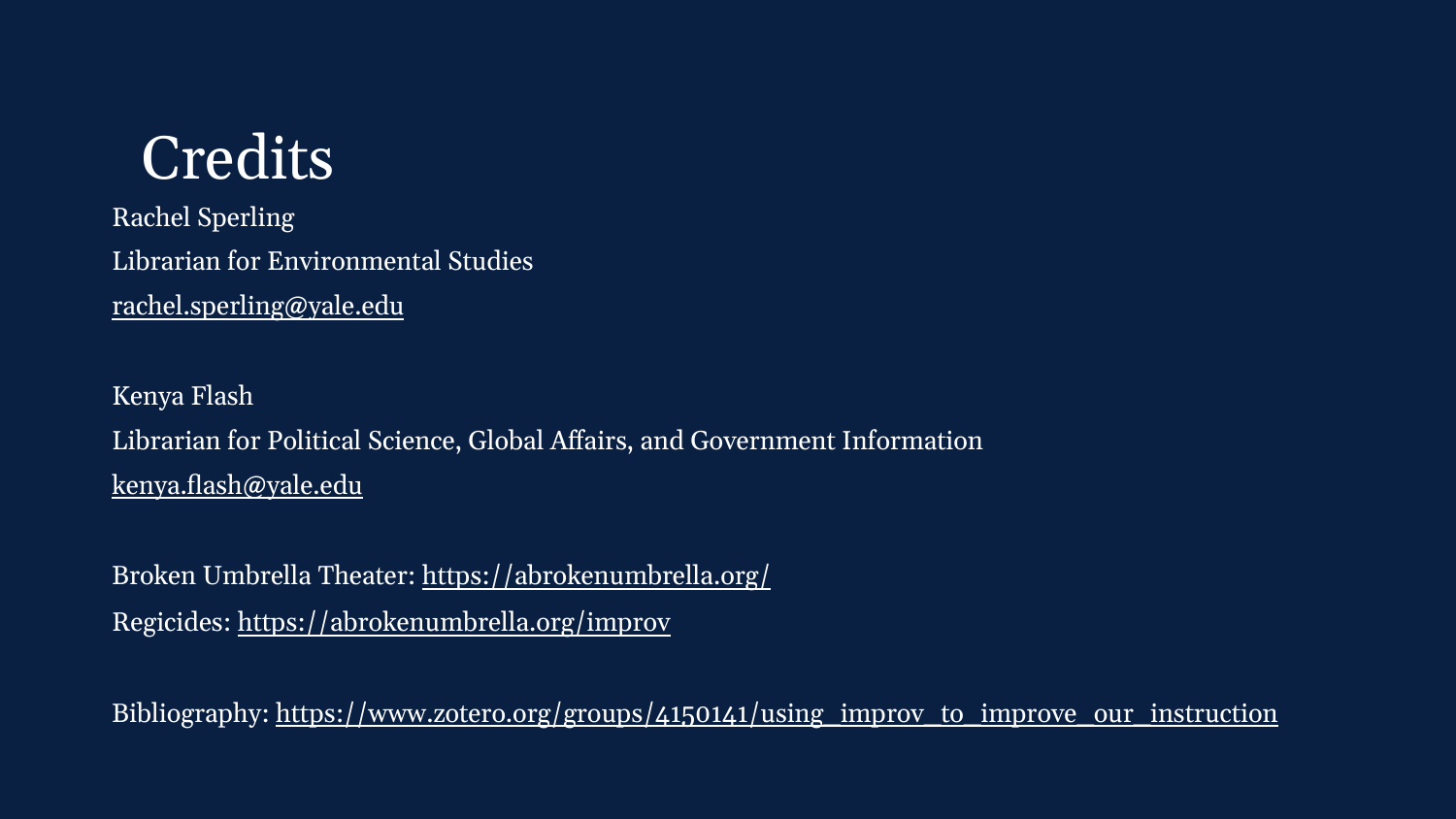

Credits
Rachel Sperling
Librarian for Environmental Studies
rachel.sperling@yale.edu

Kenya Flash
Librarian for Political Science, Global Affairs, and Government Information
kenya.flash@yale.edu

Broken Umbrella Theater: https://abrokenumbrella.org/
Regicides: https://abrokenumbrella.org/improv

Bibliography: https://www.zotero.org/groups/4150141/using_improv_to_improve_our_instruction